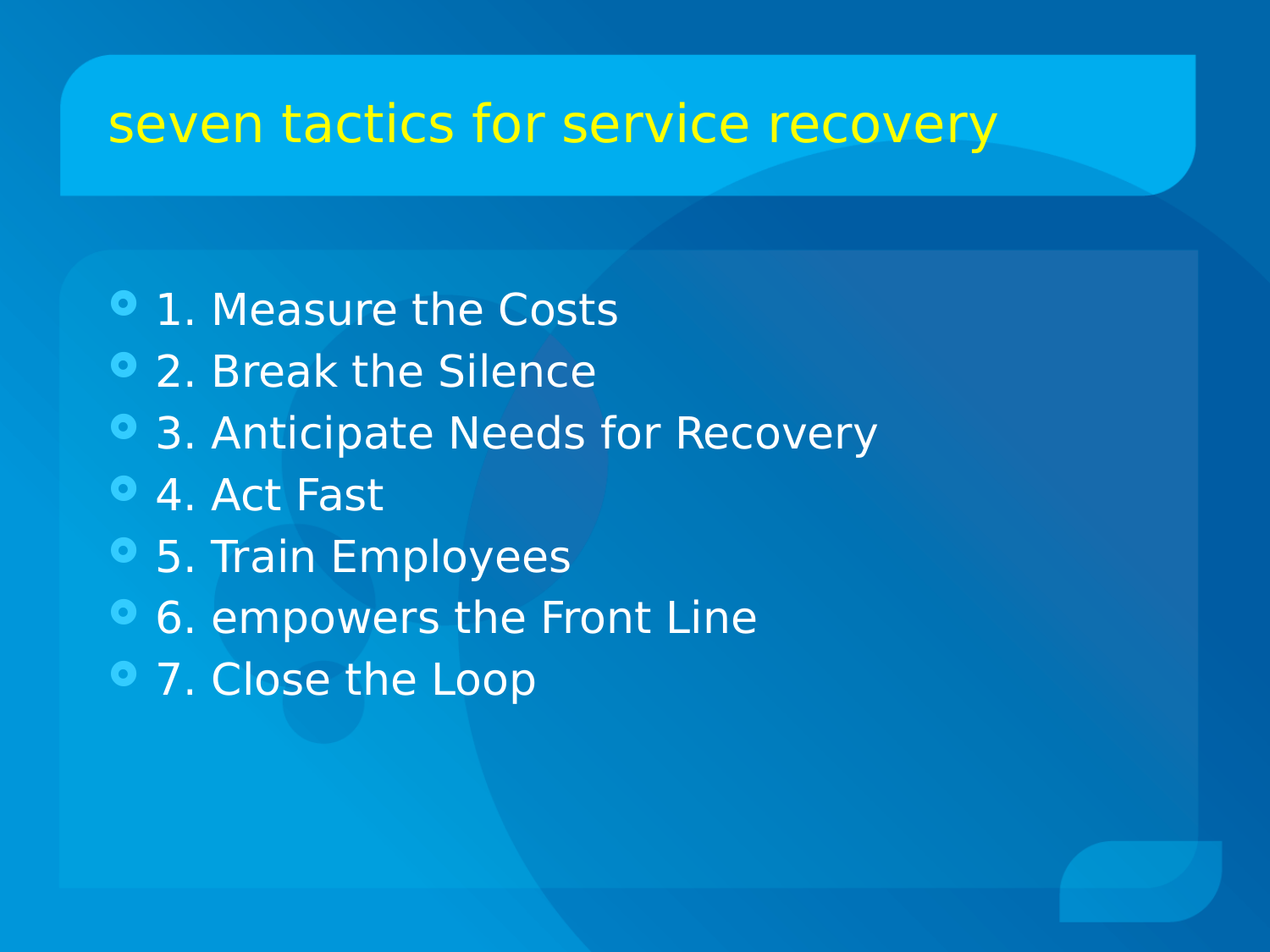

# seven tactics for service recovery
1. Measure the Costs
2. Break the Silence
3. Anticipate Needs for Recovery
4. Act Fast
5. Train Employees
6. empowers the Front Line
7. Close the Loop